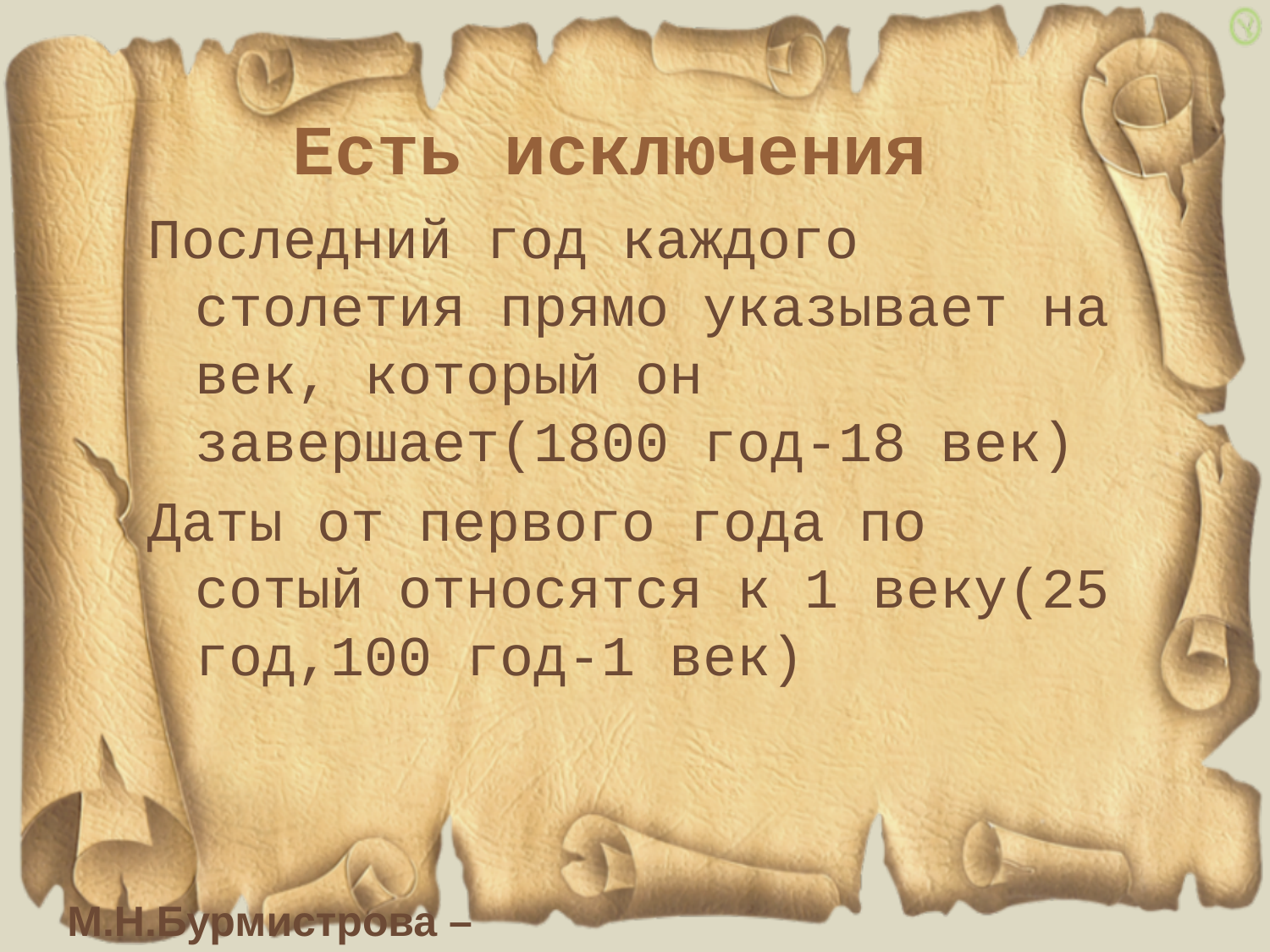

# Есть исключения
Последний год каждого столетия прямо указывает на век, который он завершает(1800 год-18 век)
Даты от первого года по сотый относятся к 1 веку(25 год,100 год-1 век)